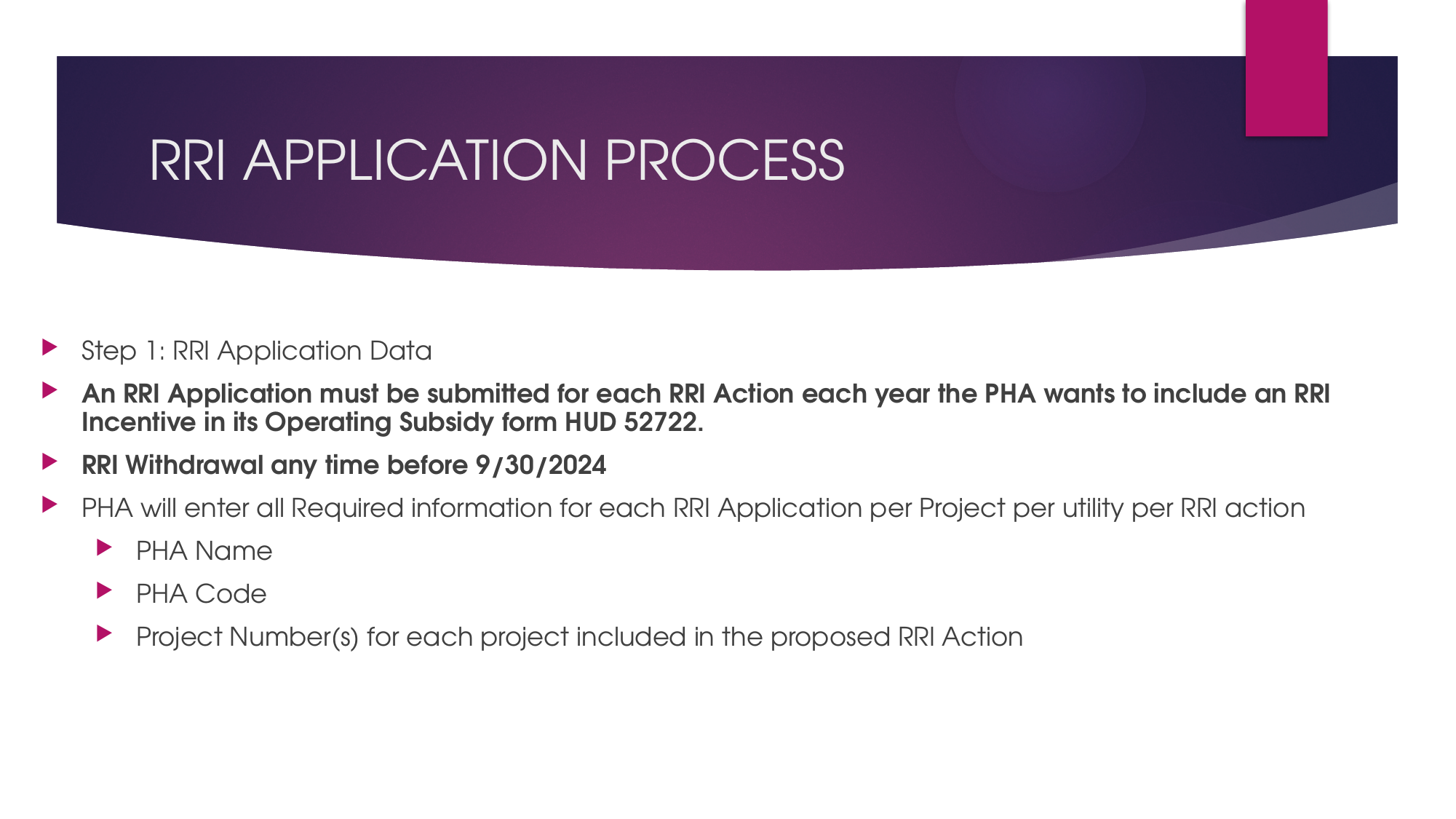

# RRI APPLICATION PROCESS
Step 1: RRI Application Data
An RRI Application must be submitted for each RRI Action each year the PHA wants to include an RRI Incentive in its Operating Subsidy form HUD 52722.
RRI Withdrawal any time before 9/30/2024
PHA will enter all Required information for each RRI Application per Project per utility per RRI action
PHA Name
PHA Code
Project Number(s) for each project included in the proposed RRI Action